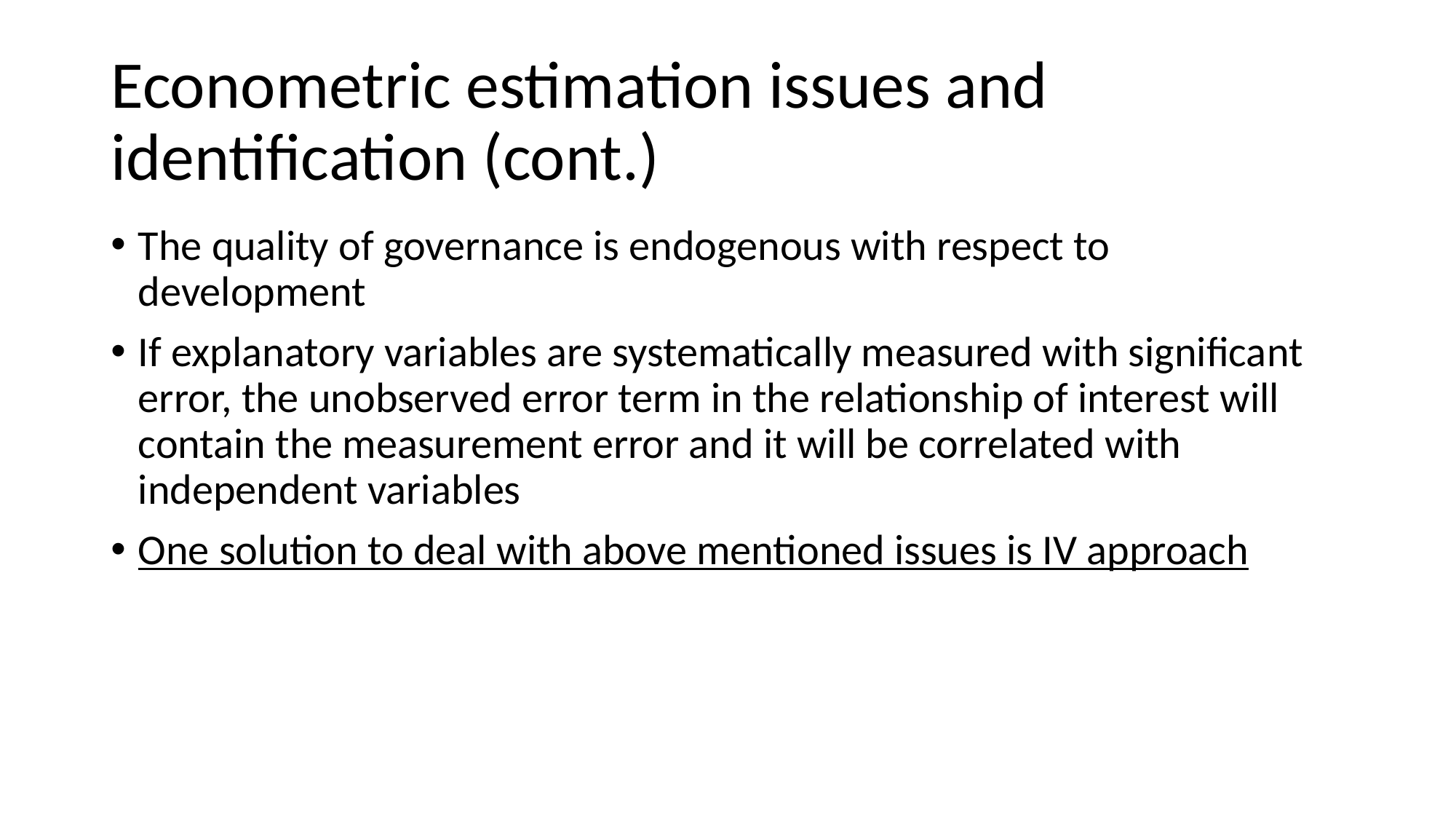

# Econometric estimation issues and identification (cont.)
The quality of governance is endogenous with respect to development
If explanatory variables are systematically measured with significant error, the unobserved error term in the relationship of interest will contain the measurement error and it will be correlated with independent variables
One solution to deal with above mentioned issues is IV approach